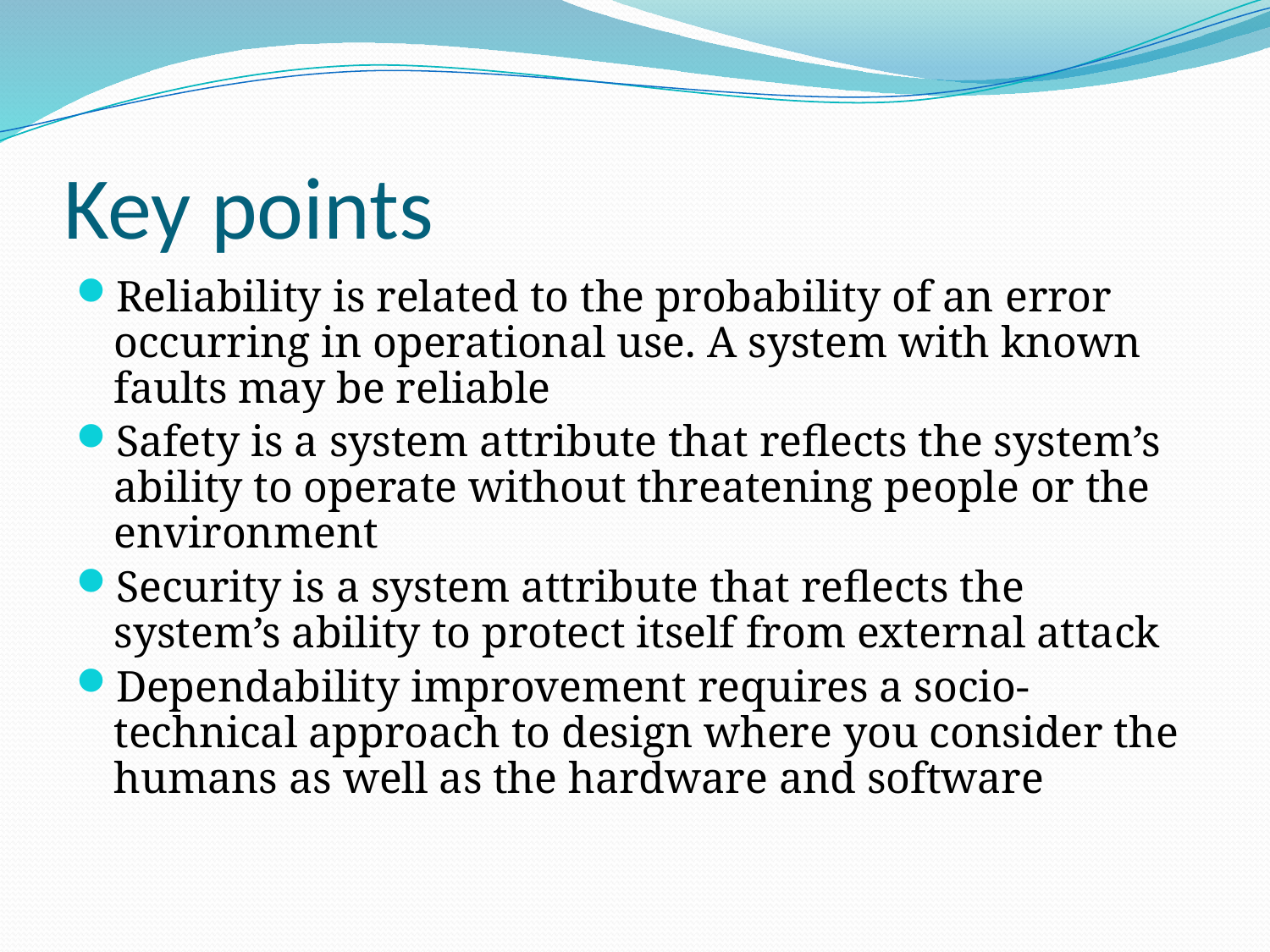

# Key points
Reliability is related to the probability of an error occurring in operational use. A system with known faults may be reliable
Safety is a system attribute that reflects the system’s ability to operate without threatening people or the environment
Security is a system attribute that reflects the system’s ability to protect itself from external attack
Dependability improvement requires a socio-technical approach to design where you consider the humans as well as the hardware and software